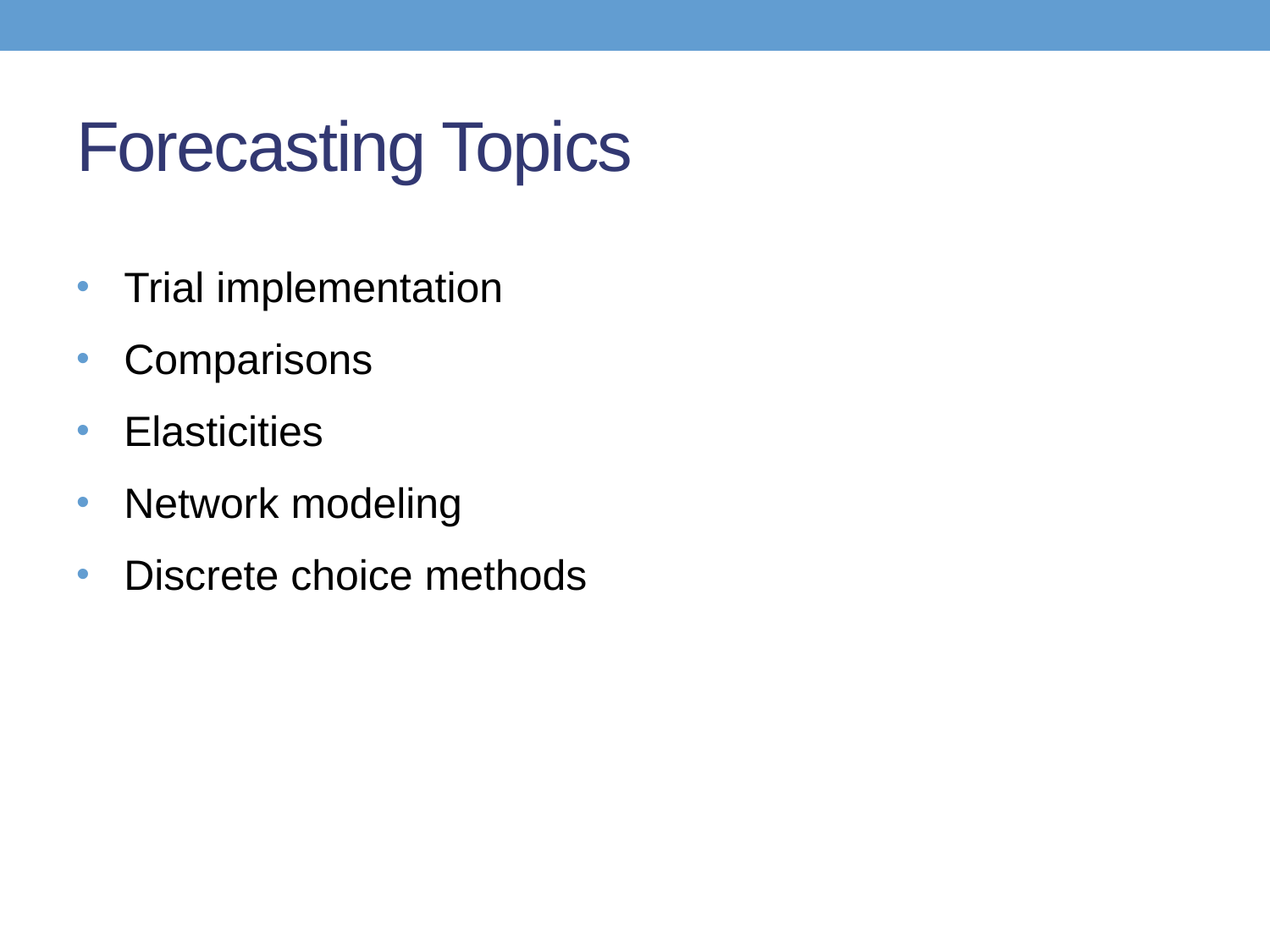

# Forecasting Topics
Trial implementation
Comparisons
Elasticities
Network modeling
Discrete choice methods